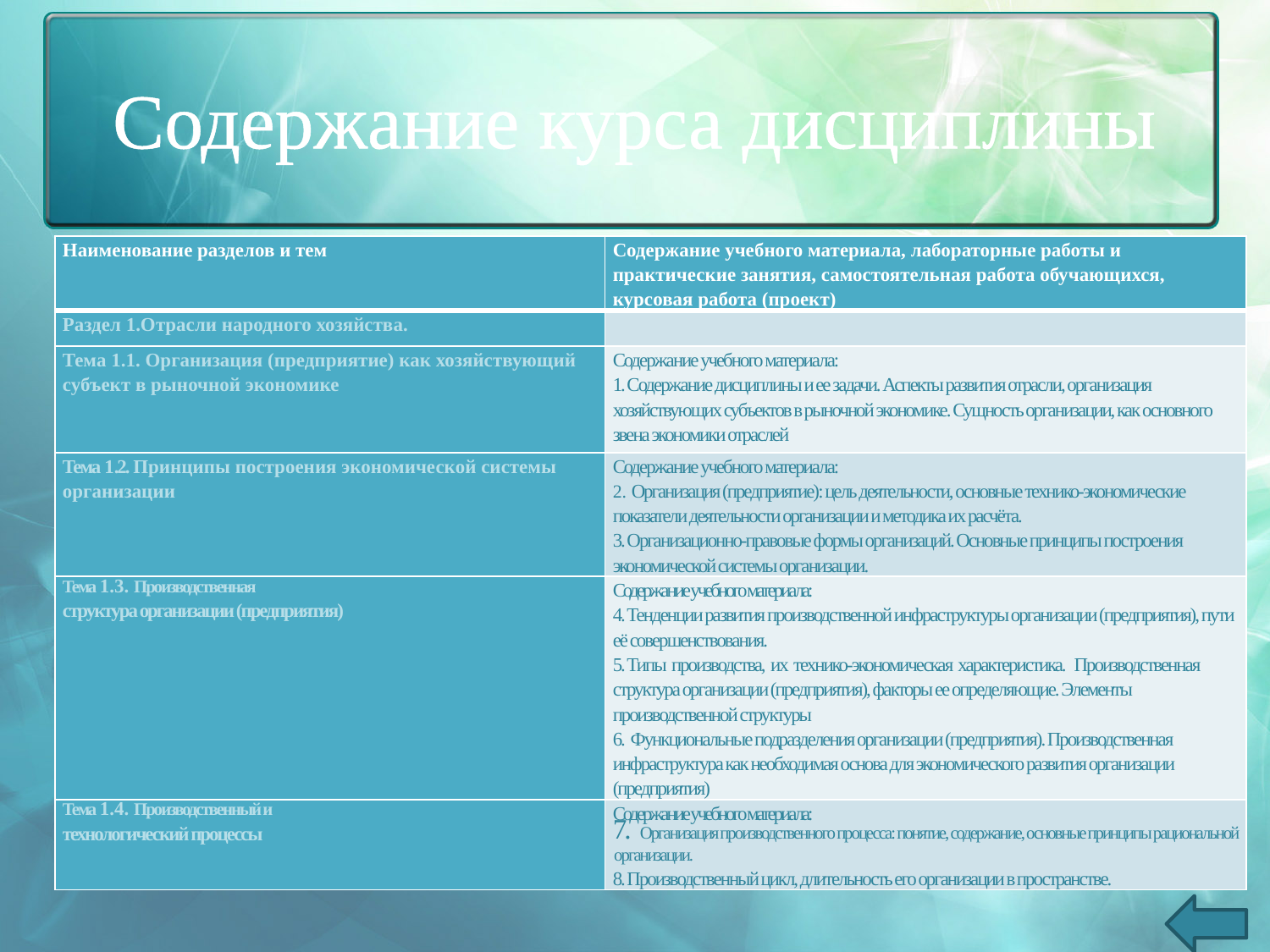

# Содержание курса дисциплины
| Наименование разделов и тем | Содержание учебного материала, лабораторные работы и практические занятия, самостоятельная работа обучающихся, курсовая работа (проект) |
| --- | --- |
| Раздел 1.Отрасли народного хозяйства. |  |
| Тема 1.1. Организация (предприятие) как хозяйствующий субъект в рыночной экономике | Содержание учебного материала: 1. Содержание дисциплины и ее задачи. Аспекты развития отрасли, организация хозяйствующих субъектов в рыночной экономике. Сущность организации, как основного звена экономики отраслей |
| Тема 1.2. Принципы построения экономической системы организации | Содержание учебного материала: 2. Организация (предприятие): цель деятельности, основные технико-экономические показатели деятельности организации и методика их расчёта. 3. Организационно-правовые формы организаций. Основные принципы построения экономической системы организации. |
| Тема 1.3. Производственная структура организации (предприятия) | Содержание учебного материала: 4. Тенденции развития производственной инфраструктуры организации (предприятия), пути её совершенствования. 5. Типы производства, их технико-экономическая характеристика. Производственная структура организации (предприятия), факторы ее определяющие. Элементы производственной структуры 6. Функциональные подразделения организации (предприятия). Производственная инфраструктура как необходимая основа для экономического развития организации (предприятия) |
| Тема 1.4. Производственный и технологический процессы | Содержание учебного материала: 7. Организация производственного процесса: понятие, содержание, основные принципы рациональной организации. 8. Производственный цикл, длительность его организации в пространстве. |